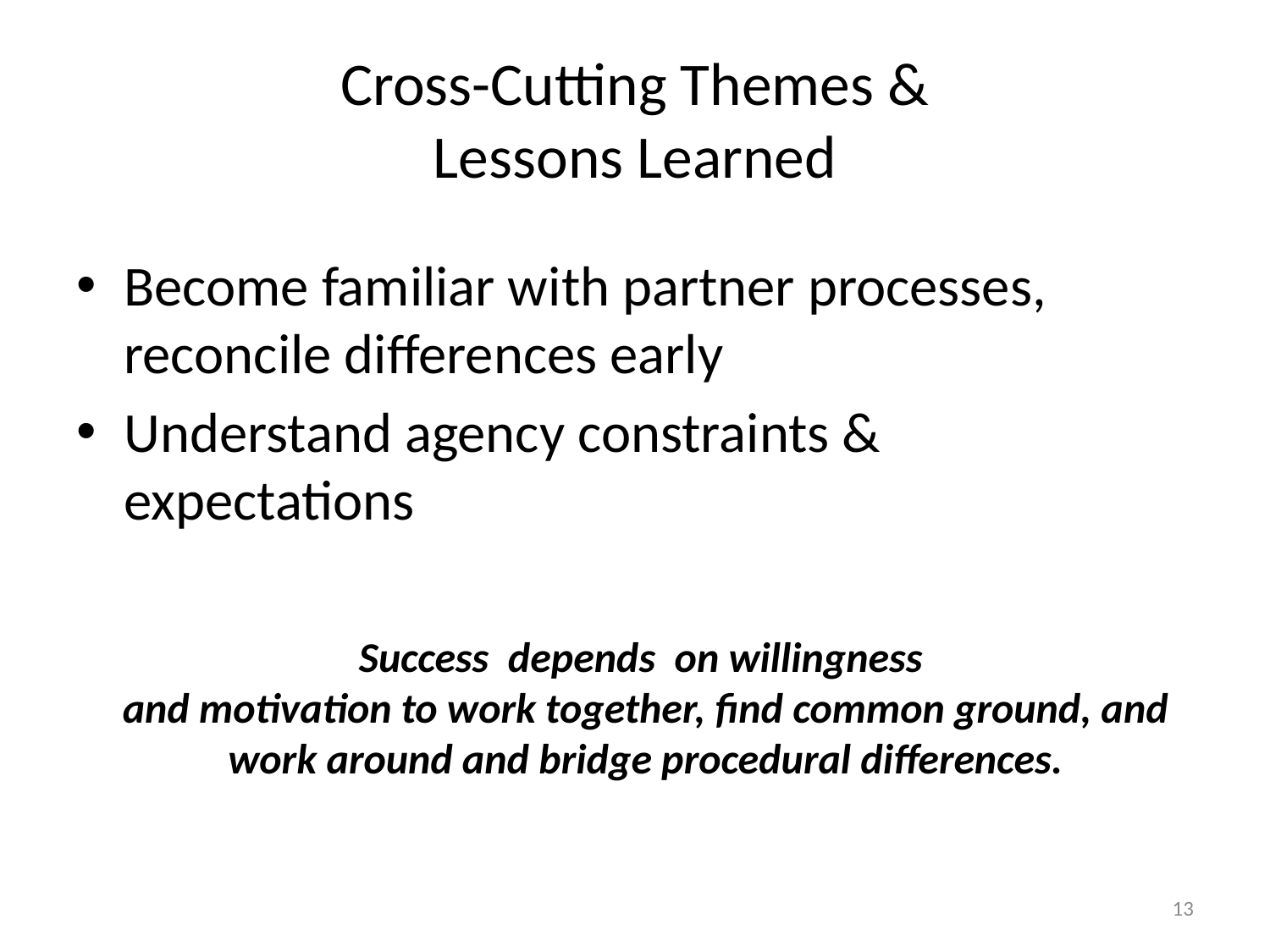

# Cross-Cutting Themes & Lessons Learned
Become familiar with partner processes, reconcile differences early
Understand agency constraints & expectations
Success  depends  on willingness
and motivation to work together, find common ground, and work around and bridge procedural differences.

13